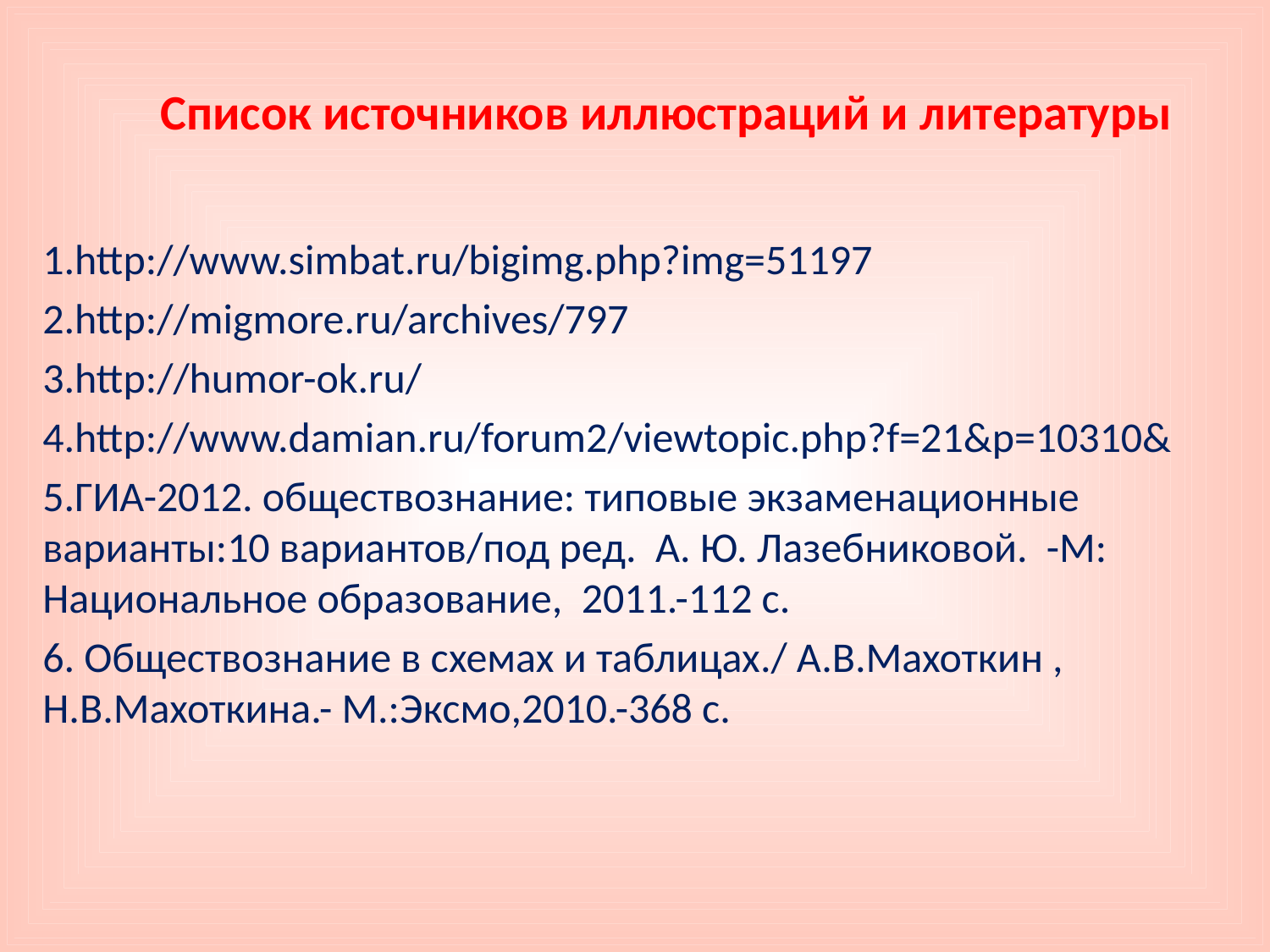

# Список источников иллюстраций и литературы
1.http://www.simbat.ru/bigimg.php?img=51197
2.http://migmore.ru/archives/797
3.http://humor-ok.ru/
4.http://www.damian.ru/forum2/viewtopic.php?f=21&p=10310&
5.ГИА-2012. обществознание: типовые экзаменационные варианты:10 вариантов/под ред.  А. Ю. Лазебниковой.  -М: Национальное образование,  2011.-112 с.
6. Обществознание в схемах и таблицах./ А.В.Махоткин , Н.В.Махоткина.- М.:Эксмо,2010.-368 с.